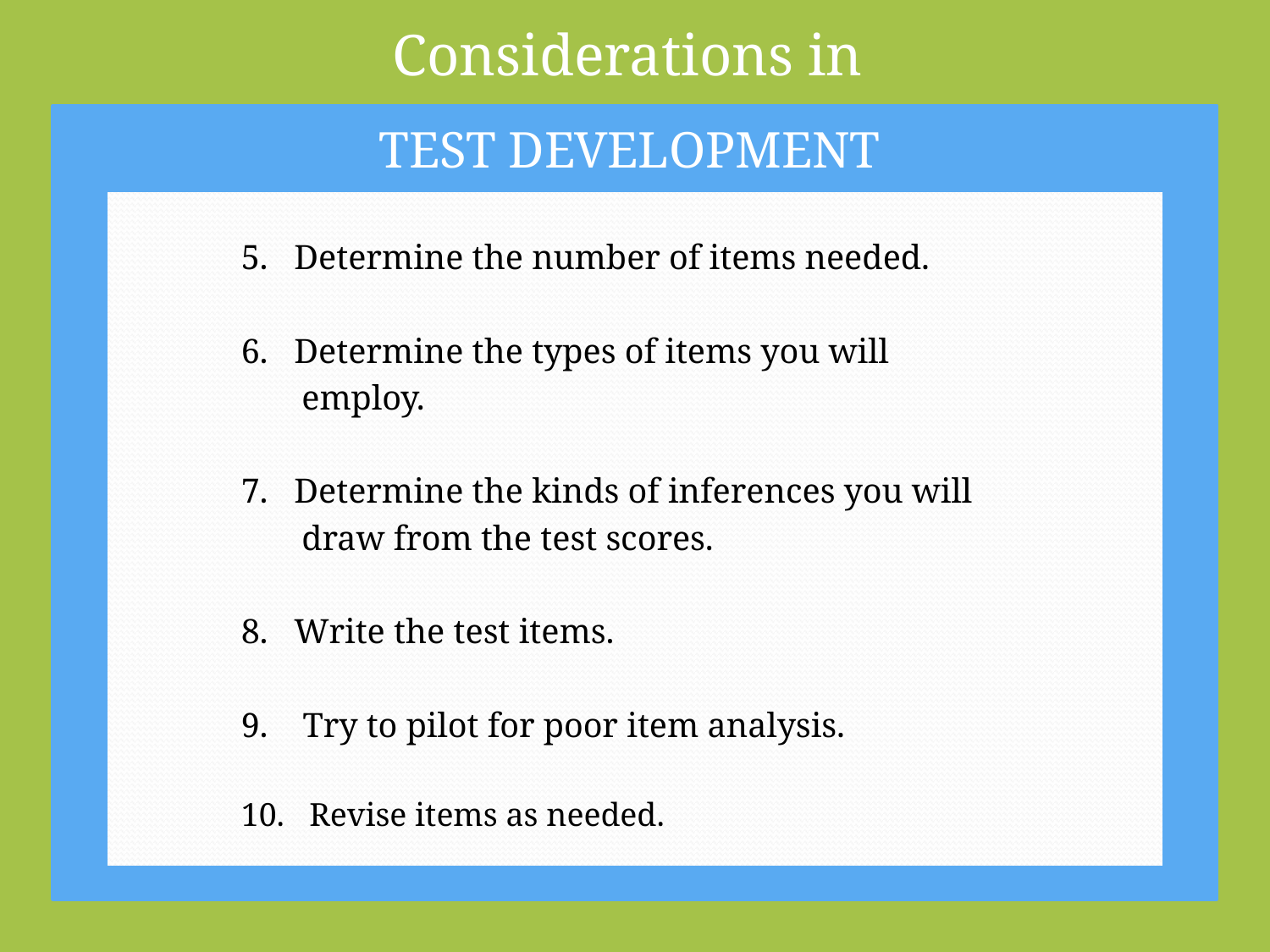

Considerations in

TEST DEVELOPMENT

		5.   Determine the number of items needed.

		6.   Determine the types of items you will
		       employ.

		7.   Determine the kinds of inferences you will
		       draw from the test scores.

		8.   Write the test items.

		9.    Try to pilot for poor item analysis.

		10.   Revise items as needed.